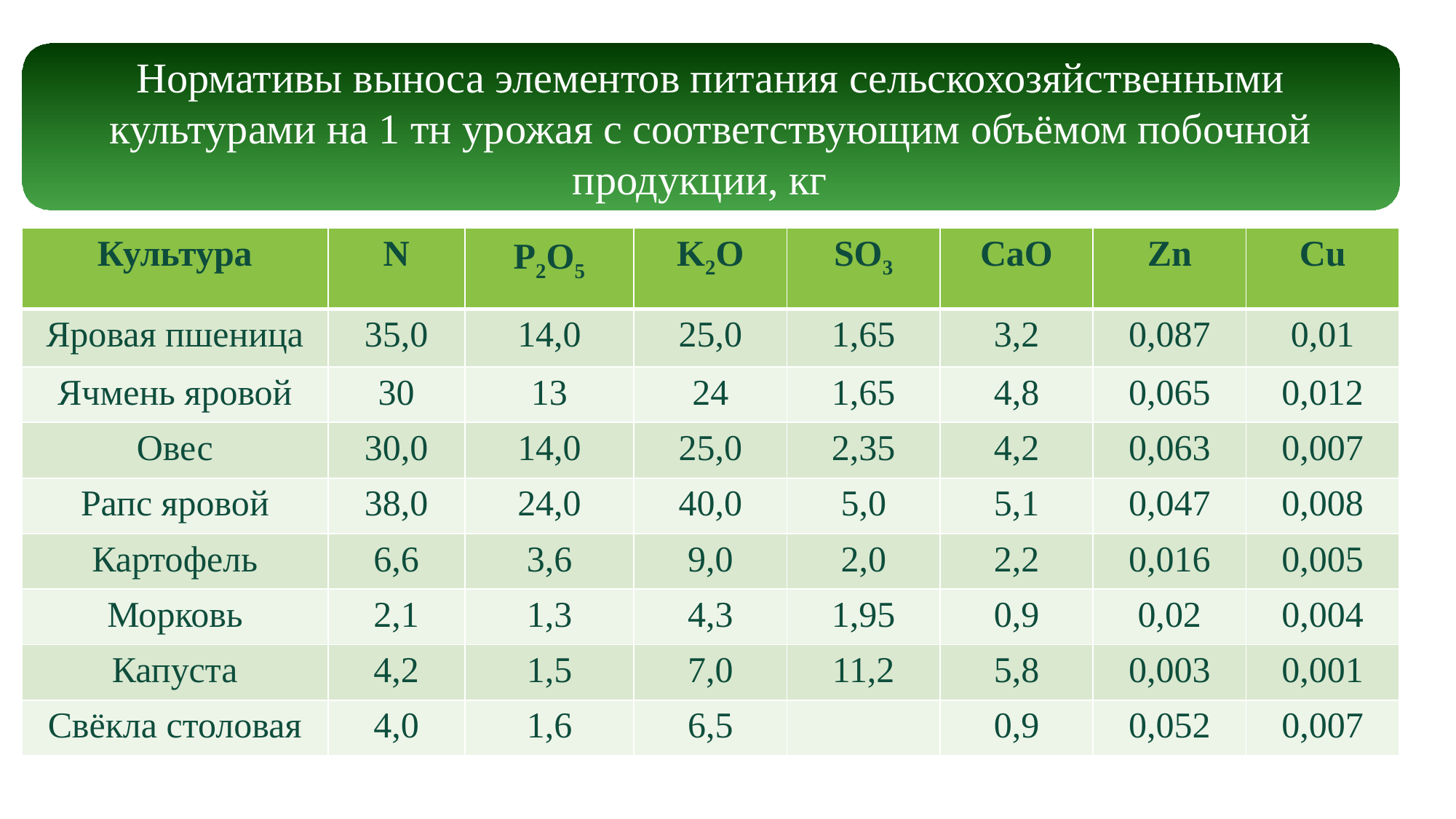

Нормативы выноса элементов питания сельскохозяйственными культурами на 1 тн урожая с соответствующим объёмом побочной продукции, кг
| Культура | N | Р2O5 | K2O | SO3 | CaO | Zn | Cu |
| --- | --- | --- | --- | --- | --- | --- | --- |
| Яровая пшеница | 35,0 | 14,0 | 25,0 | 1,65 | 3,2 | 0,087 | 0,01 |
| Ячмень яровой | 30 | 13 | 24 | 1,65 | 4,8 | 0,065 | 0,012 |
| Овес | 30,0 | 14,0 | 25,0 | 2,35 | 4,2 | 0,063 | 0,007 |
| Рапс яровой | 38,0 | 24,0 | 40,0 | 5,0 | 5,1 | 0,047 | 0,008 |
| Картофель | 6,6 | 3,6 | 9,0 | 2,0 | 2,2 | 0,016 | 0,005 |
| Морковь | 2,1 | 1,3 | 4,3 | 1,95 | 0,9 | 0,02 | 0,004 |
| Капуста | 4,2 | 1,5 | 7,0 | 11,2 | 5,8 | 0,003 | 0,001 |
| Свёкла столовая | 4,0 | 1,6 | 6,5 |  | 0,9 | 0,052 | 0,007 |